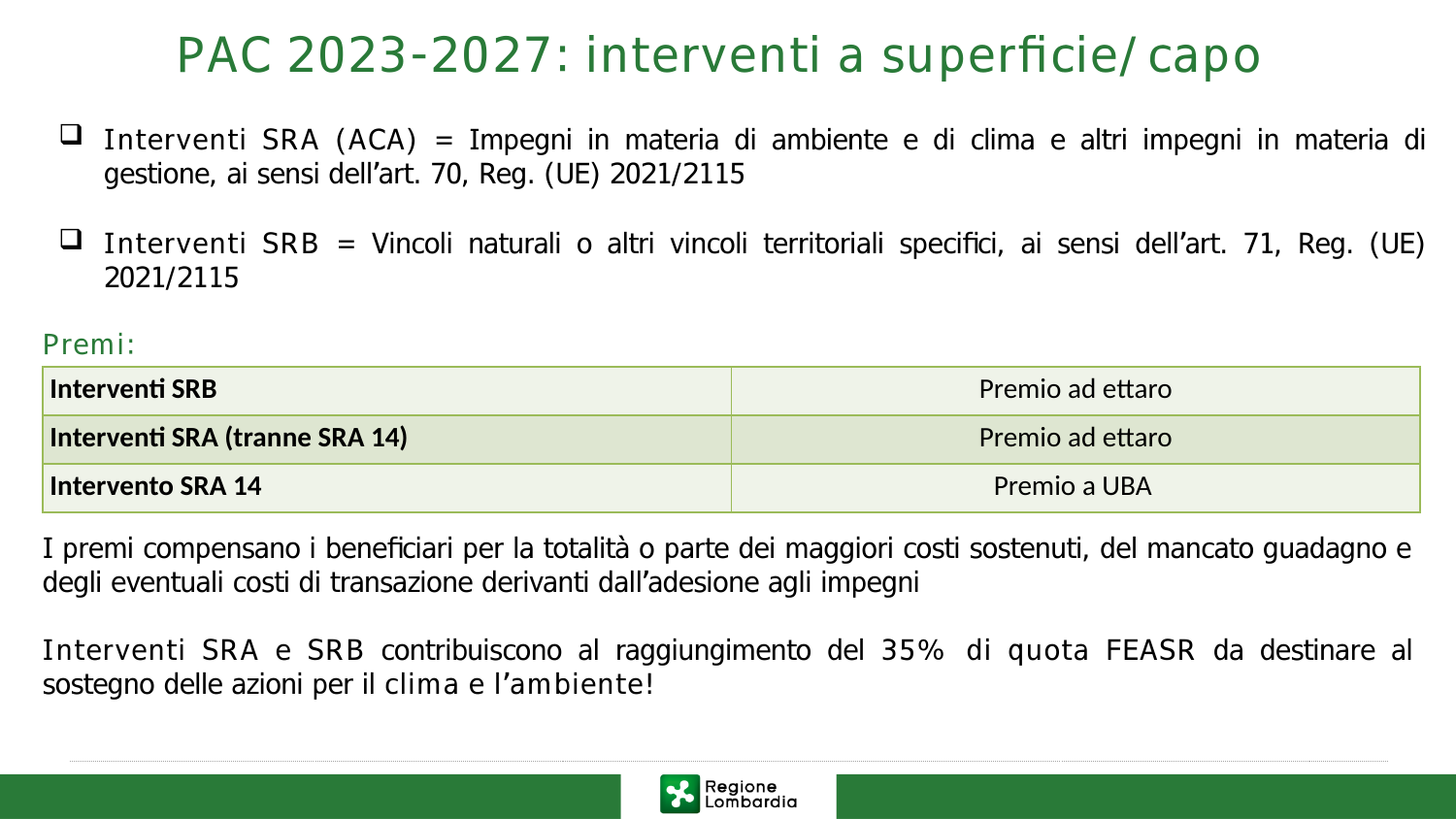

# PAC 2023-2027: interventi a superficie/capo
Interventi SRA (ACA) = Impegni in materia di ambiente e di clima e altri impegni in materia di gestione, ai sensi dell’art. 70, Reg. (UE) 2021/2115
Interventi SRB = Vincoli naturali o altri vincoli territoriali specifici, ai sensi dell’art. 71, Reg. (UE) 2021/2115

Premi:

I premi compensano i beneficiari per la totalità o parte dei maggiori costi sostenuti, del mancato guadagno e degli eventuali costi di transazione derivanti dall’adesione agli impegni

Interventi SRA e SRB contribuiscono al raggiungimento del 35% di quota FEASR da destinare al sostegno delle azioni per il clima e l’ambiente!
| Interventi SRB | Premio ad ettaro |
| --- | --- |
| Interventi SRA (tranne SRA 14) | Premio ad ettaro |
| Intervento SRA 14 | Premio a UBA |